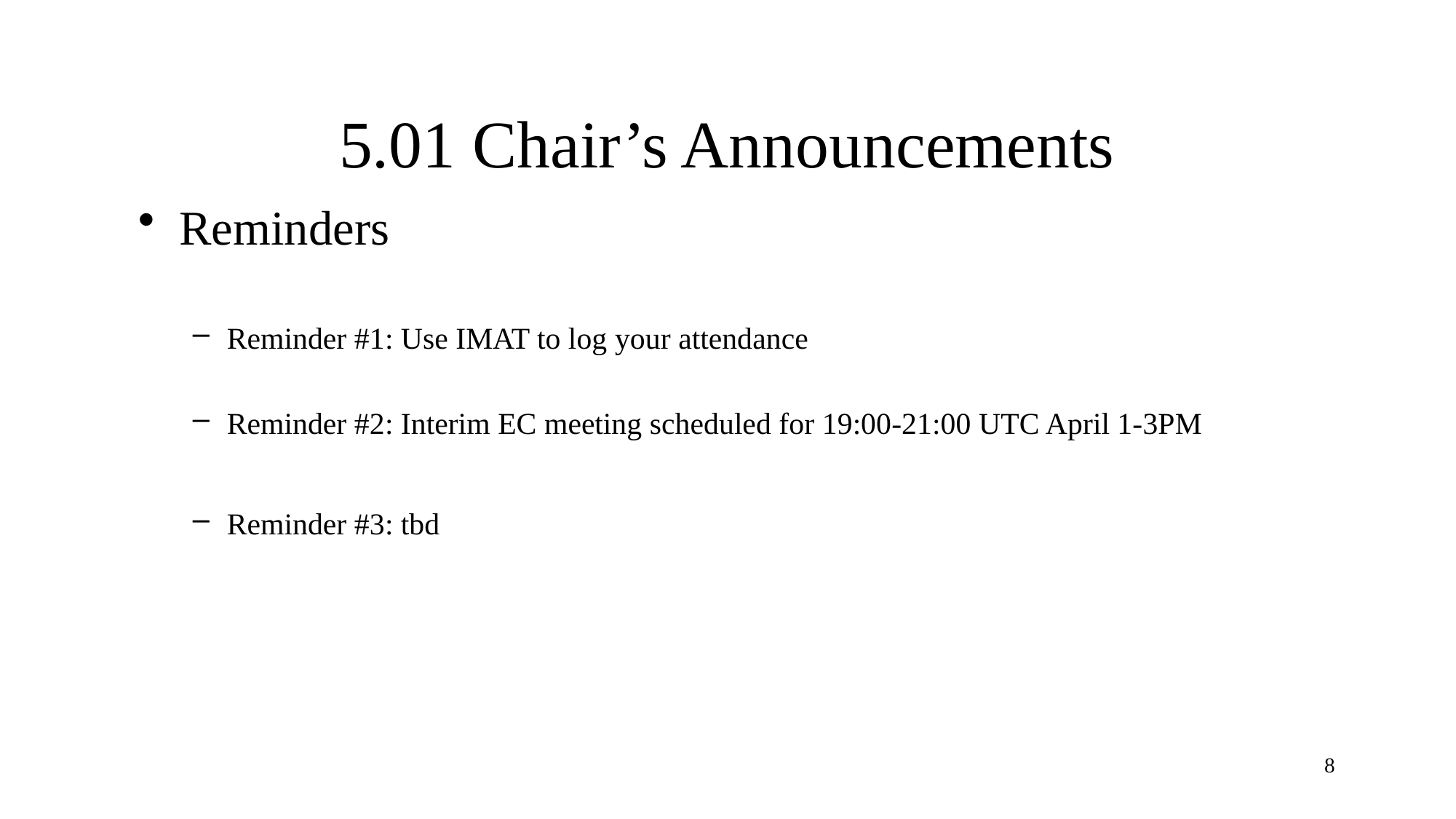

# 5.01 Chair’s Announcements
Reminders

Reminder #1: Use IMAT to log your attendance

Reminder #2: Interim EC meeting scheduled for 19:00-21:00 UTC April 1-3PM

Reminder #3: tbd

8